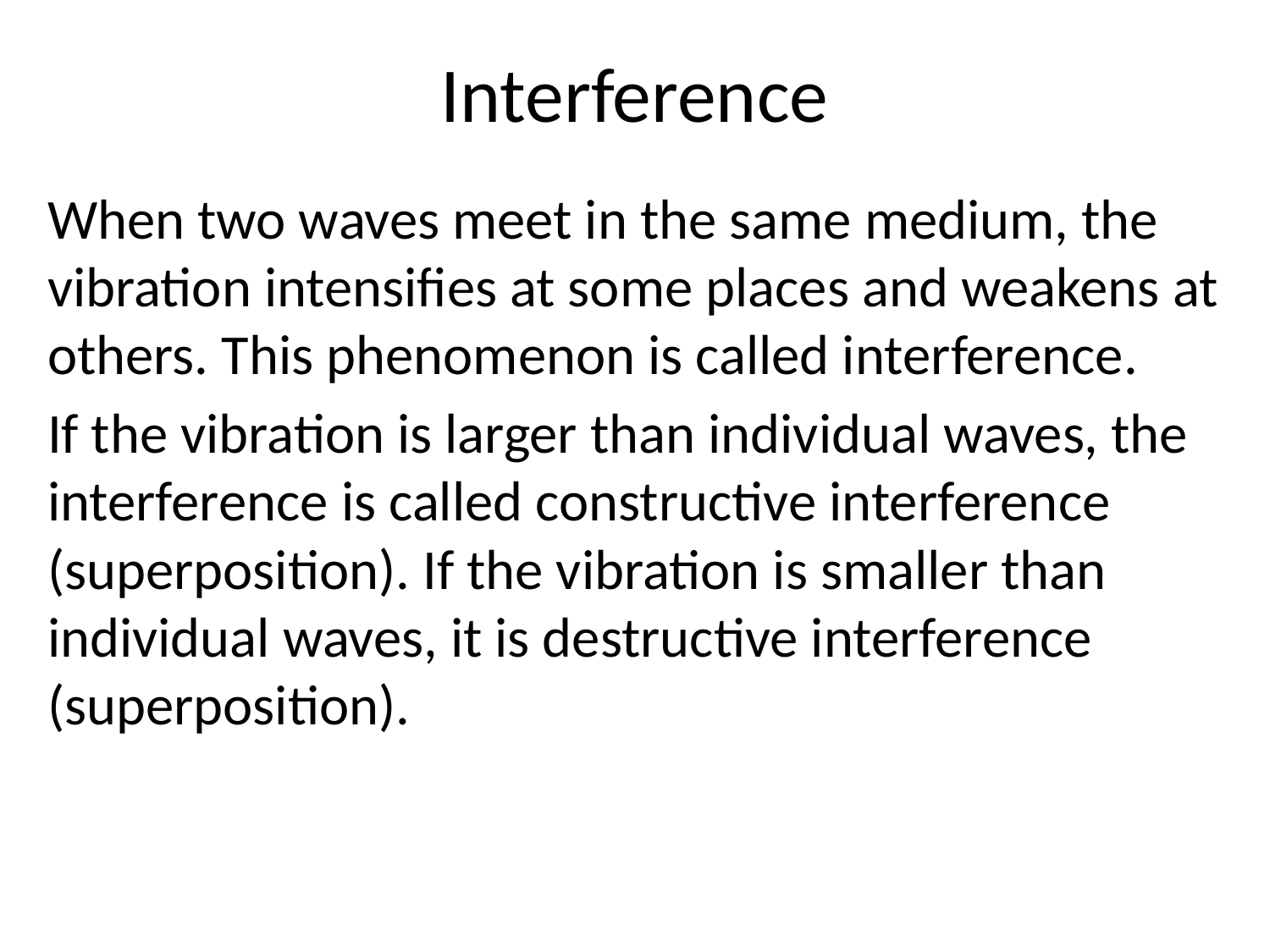

Interference
When two waves meet in the same medium, the vibration intensifies at some places and weakens at others. This phenomenon is called interference.
If the vibration is larger than individual waves, the interference is called constructive interference (superposition). If the vibration is smaller than individual waves, it is destructive interference (superposition).